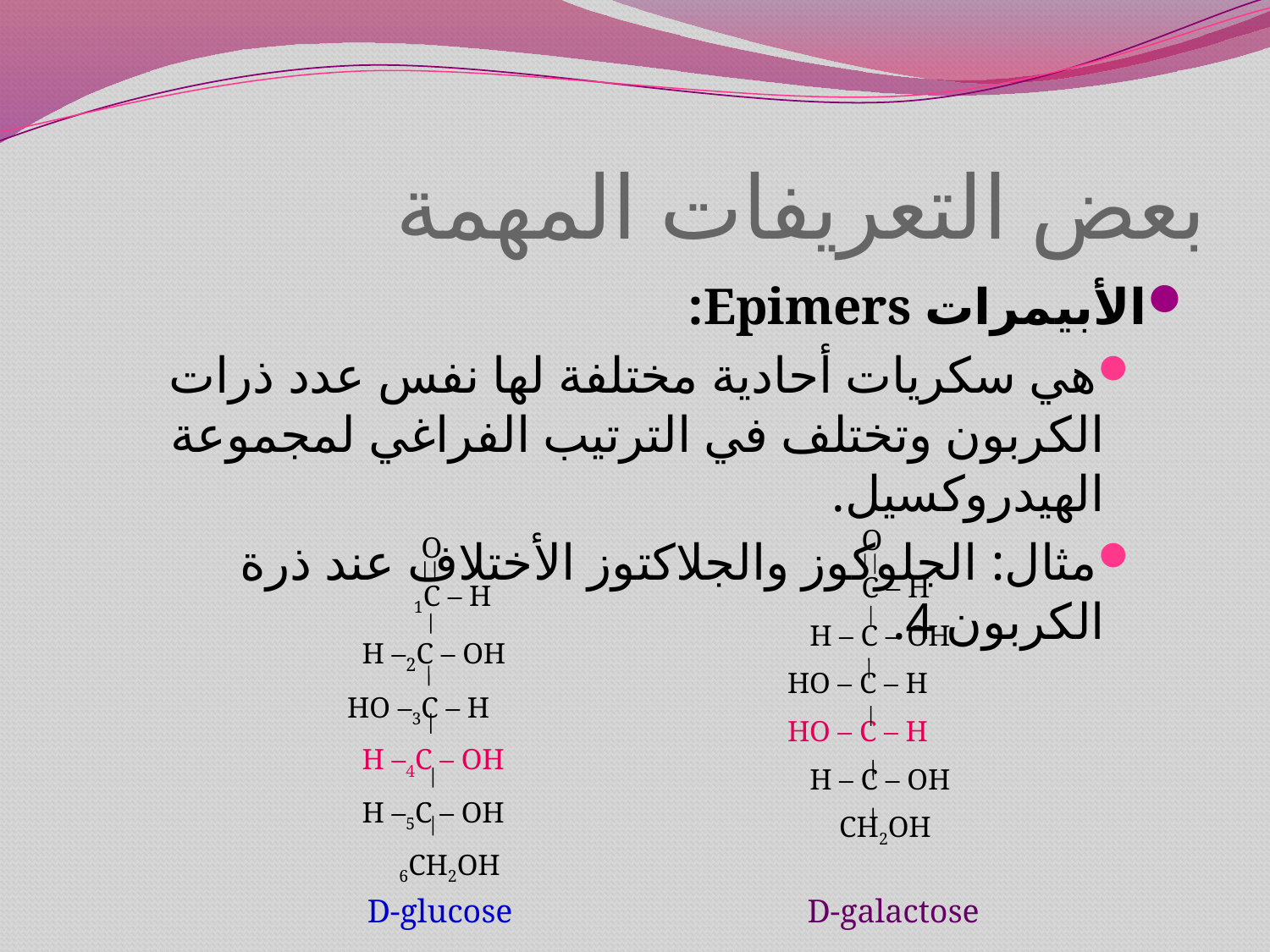

# بعض التعريفات المهمة
الأبيمرات Epimers:
هي سكريات أحادية مختلفة لها نفس عدد ذرات الكربون وتختلف في الترتيب الفراغي لمجموعة الهيدروكسيل.
مثال: الجلوكوز والجلاكتوز الأختلاف عند ذرة الكربون 4.
          O
          C – H
   H – C – OH
HO – C – H
HO – C – H
   H – C – OH
       CH2OH

          O
         1C – H
  H –2C – OH
HO –3C – H
  H –4C – OH
  H –5C – OH
       6CH2OH

D-glucose
D-galactose